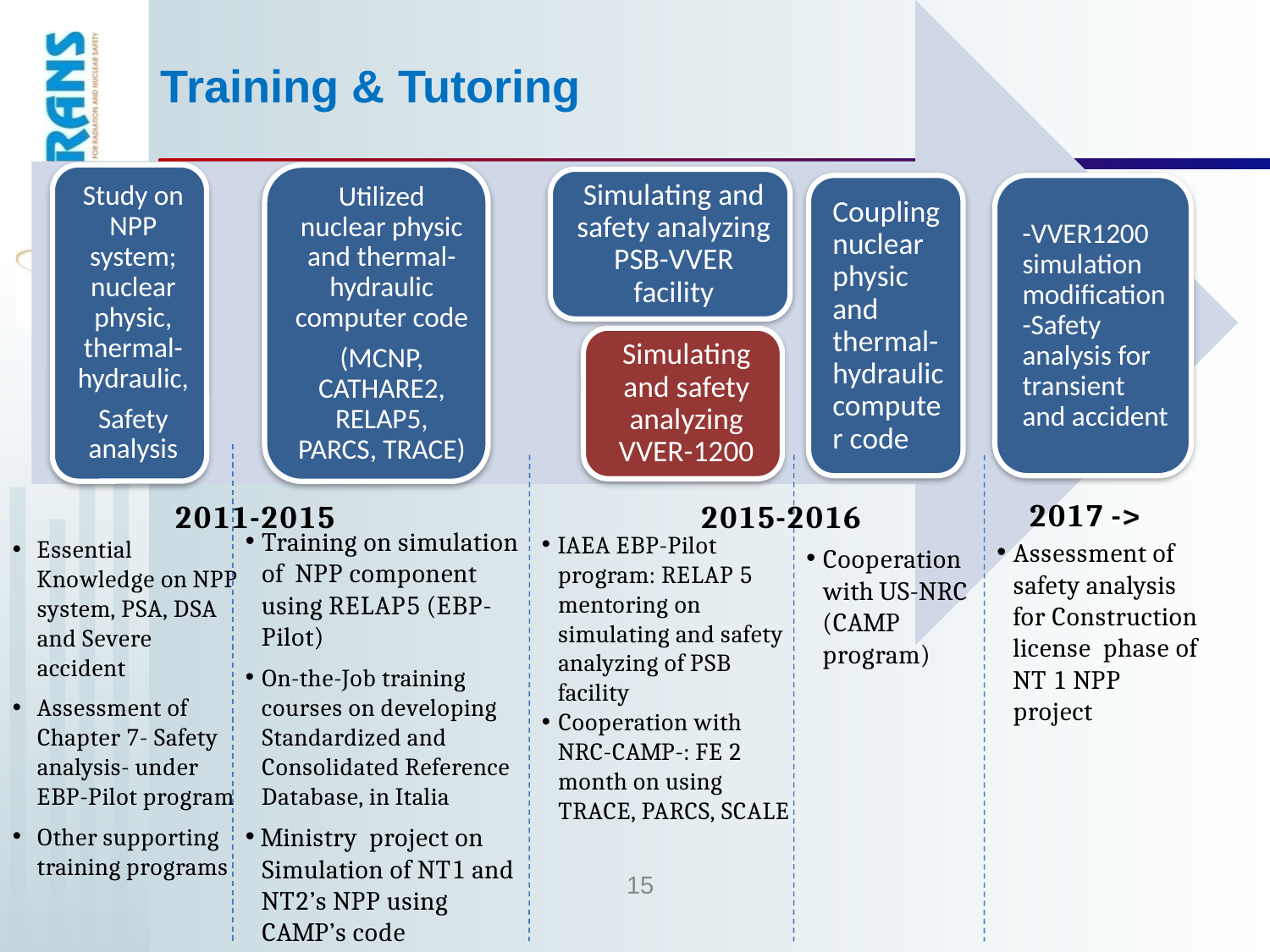

Study on NPP system; nuclear physic, thermal-hydraulic,
Safety analysis
Utilized nuclear physic and thermal-hydraulic computer code
(MCNP, CATHARE2, RELAP5, PARCS, TRACE)
Simulating and safety analyzing VVER-1200
Coupling nuclear physic and thermal-hydraulic computer code
-VVER1200 simulation modification
-Safety analysis for transient and accident
Simulating and safety analyzing PSB-VVER facility
Training & Tutoring

2017 ->
2011-2015
2015-2016
Training on simulation of  NPP component  using RELAP5 (EBP-Pilot)
On-the-Job training courses on developing Standardized and Consolidated Reference Database, in Italia
Ministry  project on Simulation of NT1 and NT2’s NPP using CAMP’s code
IAEA EBP-Pilot program: RELAP 5 mentoring on simulating and safety analyzing of PSB facility
Cooperation with NRC-CAMP-: FE 2 month on using TRACE, PARCS, SCALE

Essential Knowledge on NPP system, PSA, DSA and Severe accident
Assessment of Chapter 7- Safety analysis- under EBP-Pilot program
Other supporting training programs
Assessment of safety analysis for Construction  license  phase of NT 1 NPP project
Cooperation with US-NRC (CAMP program)
15